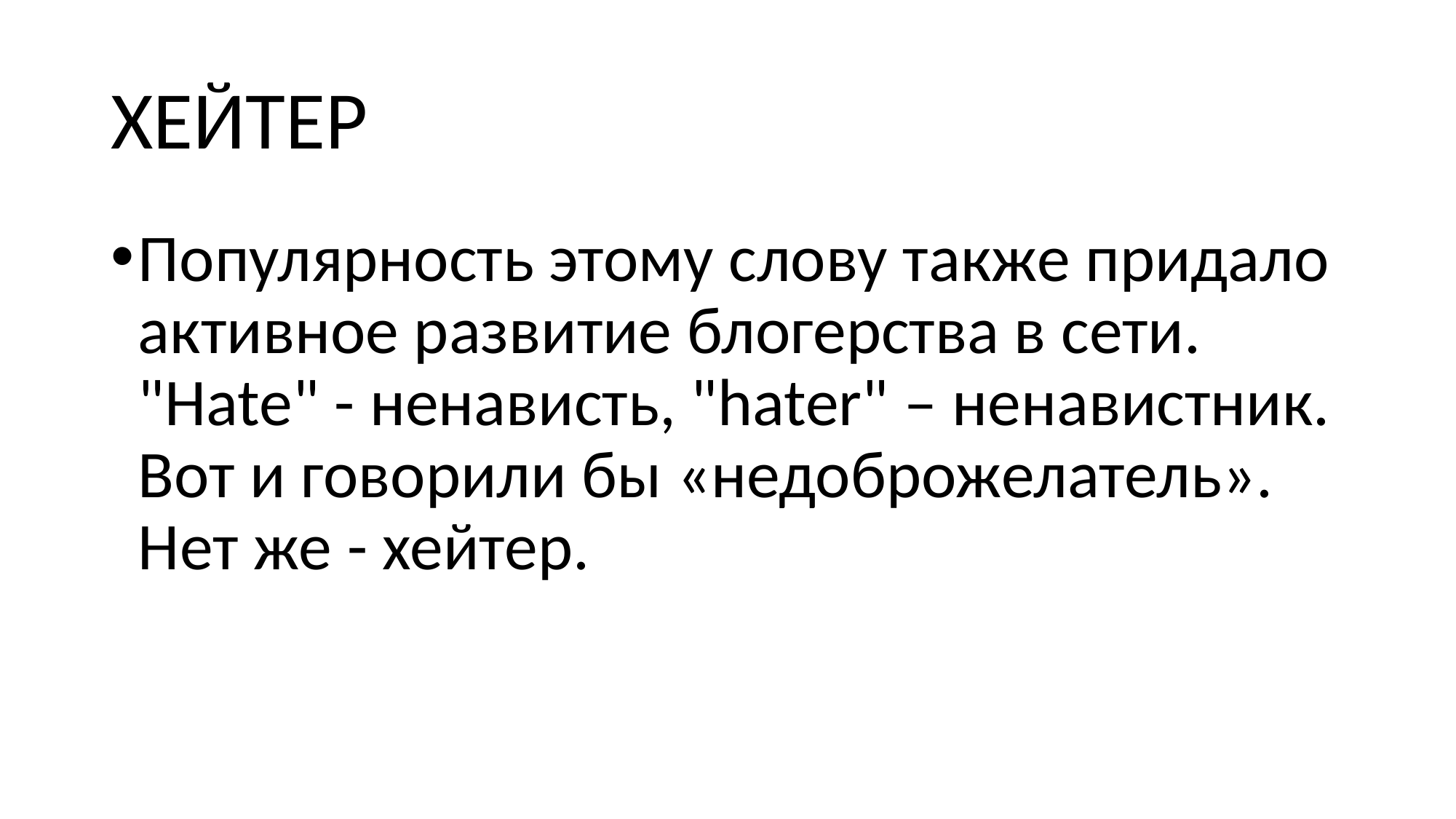

# ХЕЙТЕР
Популярность этому слову также придало активное развитие блогерства в сети. "Hate" - ненависть, "hater" – ненавистник. Вот и говорили бы «недоброжелатель». Нет же - хейтер.